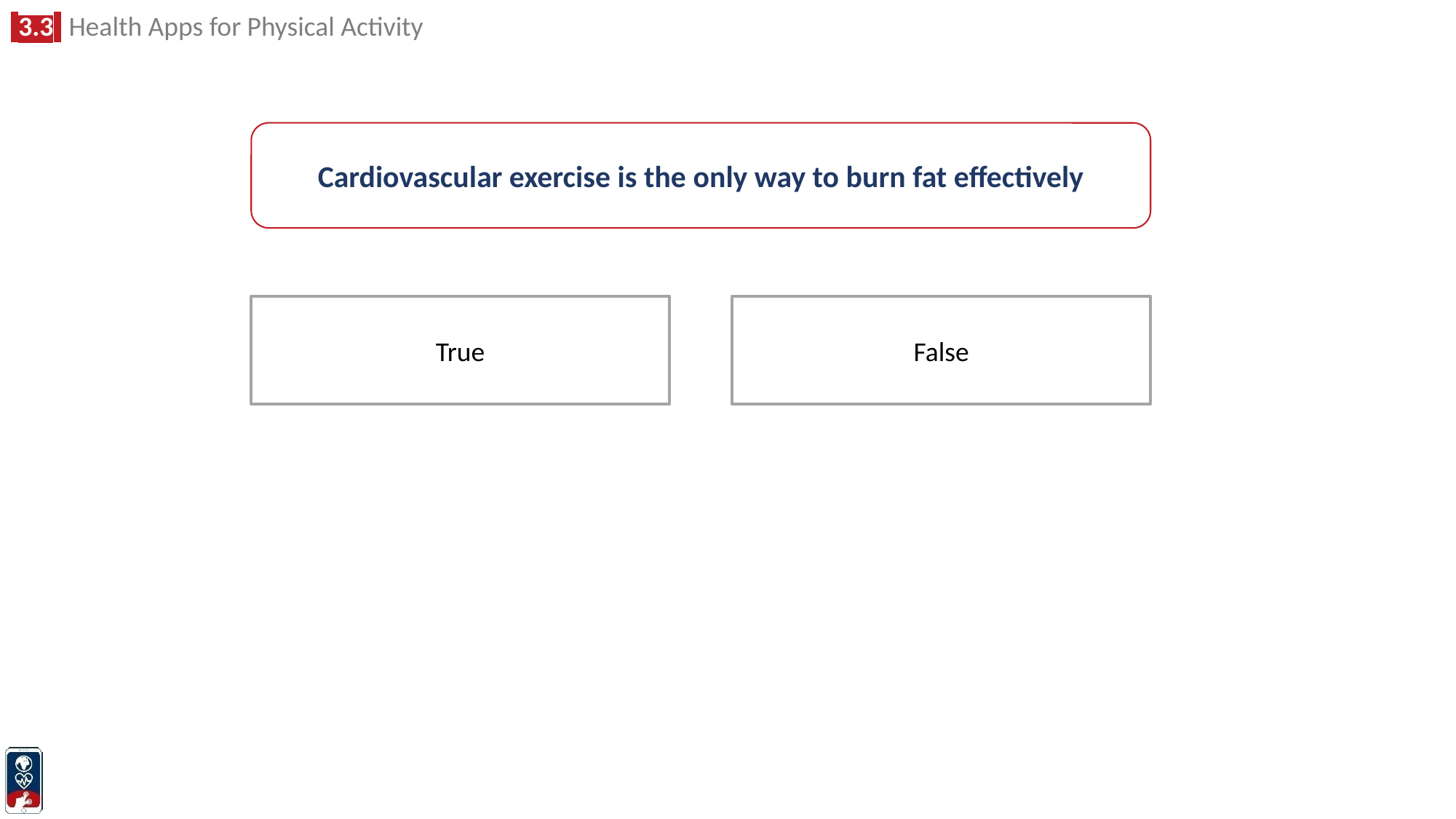

Cardiovascular exercise is the only way to burn fat effectively
False
True